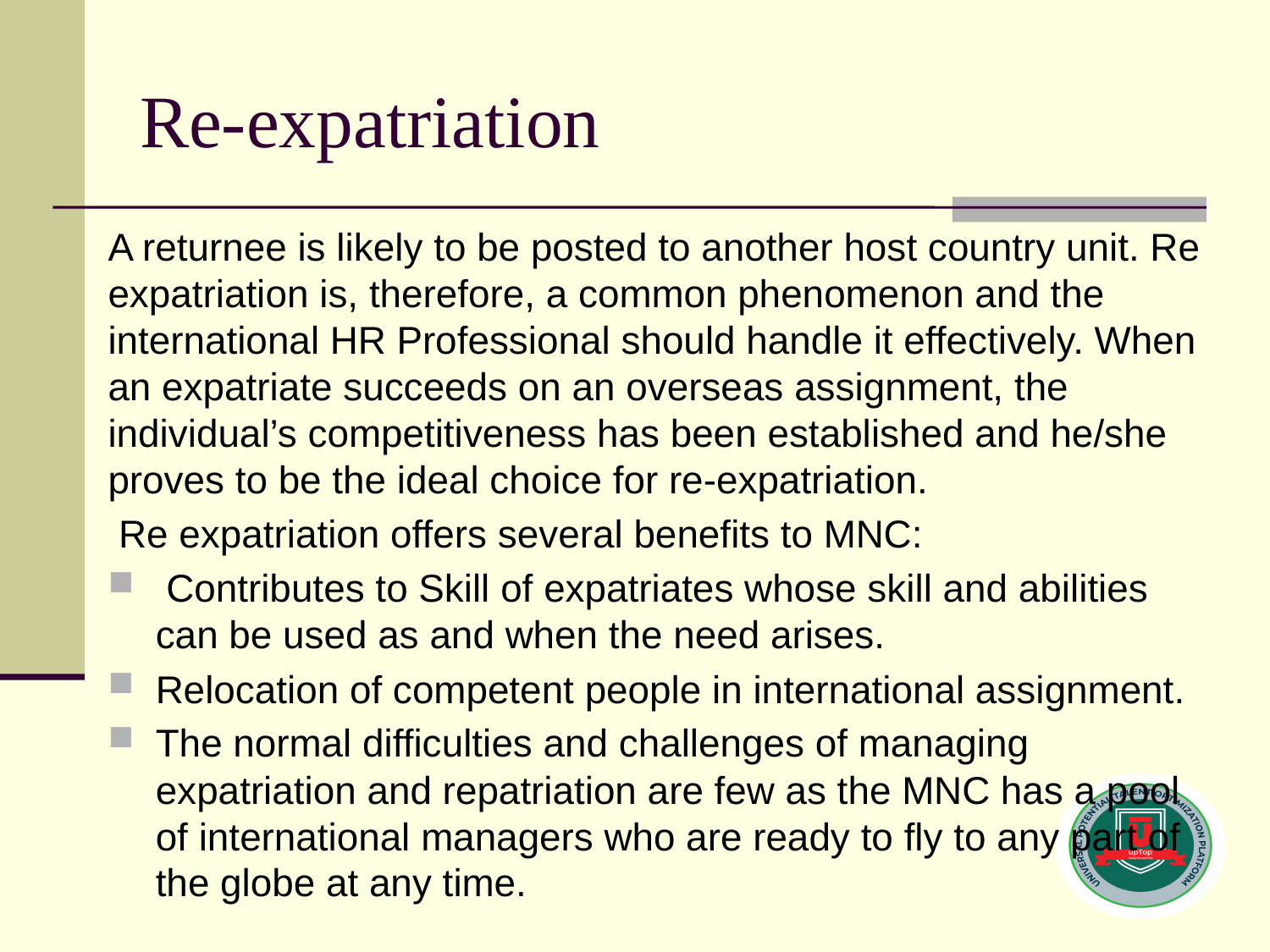

# Re-expatriation
A returnee is likely to be posted to another host country unit. Re expatriation is, therefore, a common phenomenon and the international HR Professional should handle it effectively. When an expatriate succeeds on an overseas assignment, the individual’s competitiveness has been established and he/she proves to be the ideal choice for re-expatriation.
 Re expatriation offers several benefits to MNC:
 Contributes to Skill of expatriates whose skill and abilities can be used as and when the need arises.
Relocation of competent people in international assignment.
The normal difficulties and challenges of managing expatriation and repatriation are few as the MNC has a pool of international managers who are ready to fly to any part of the globe at any time.